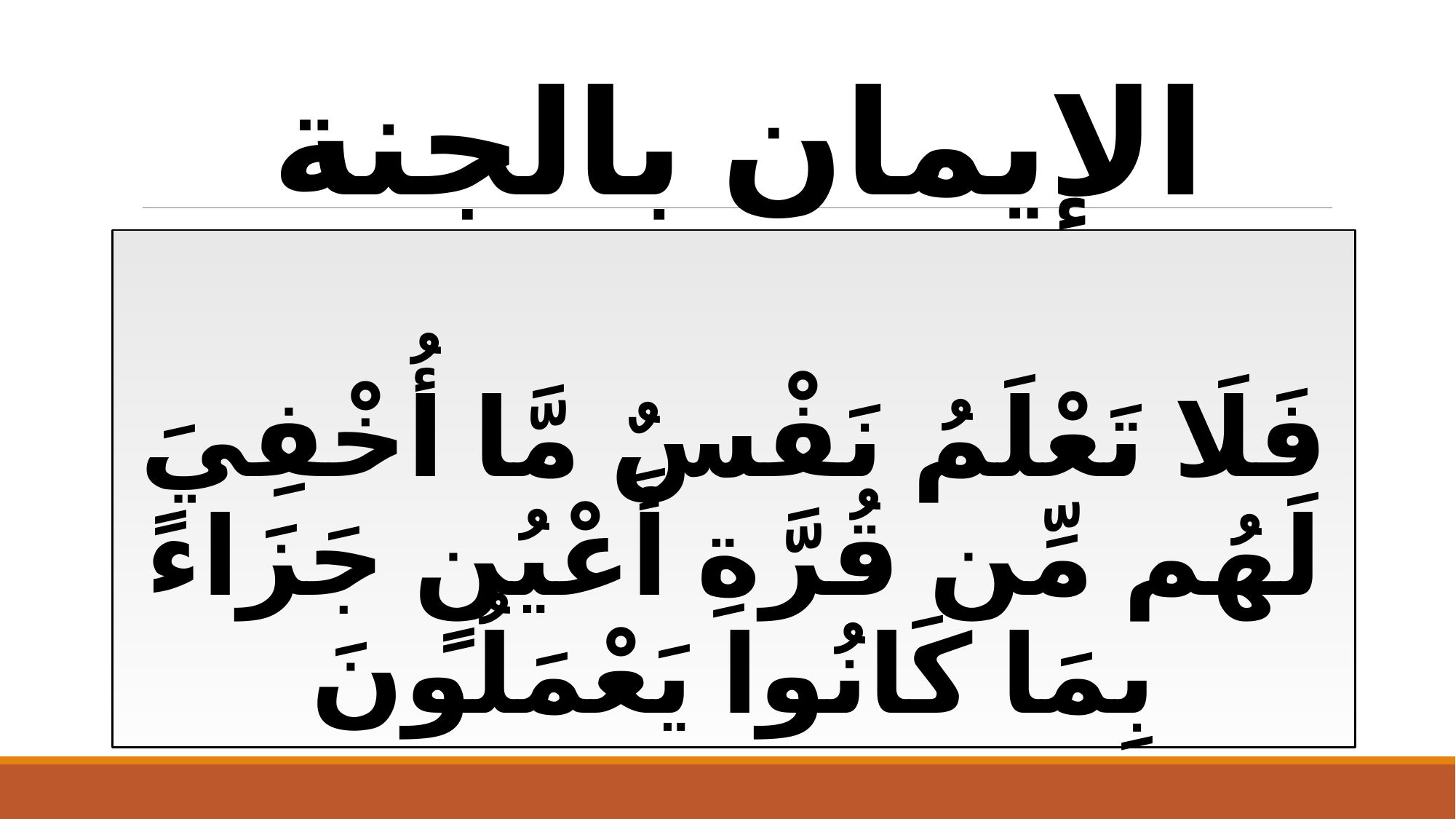

# الإيمان بالجنة

فَلَا تَعْلَمُ نَفْسٌ مَّا أُخْفِيَ لَهُم مِّن قُرَّةِ أَعْيُنٍ جَزَاءً بِمَا كَانُوا يَعْمَلُونَ